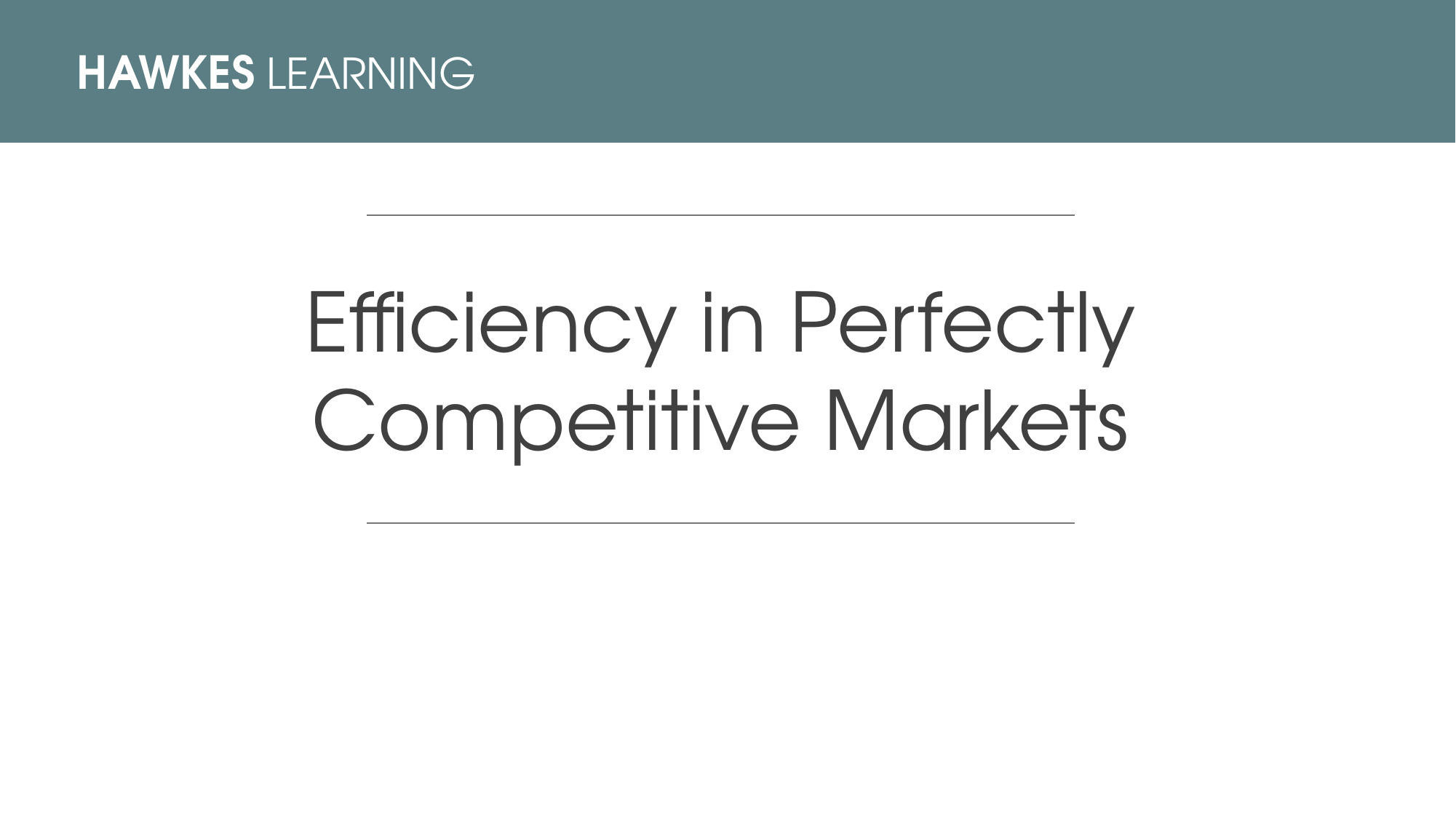

HAWKES LEARNING
Efficiency in Perfectly Competitive Markets